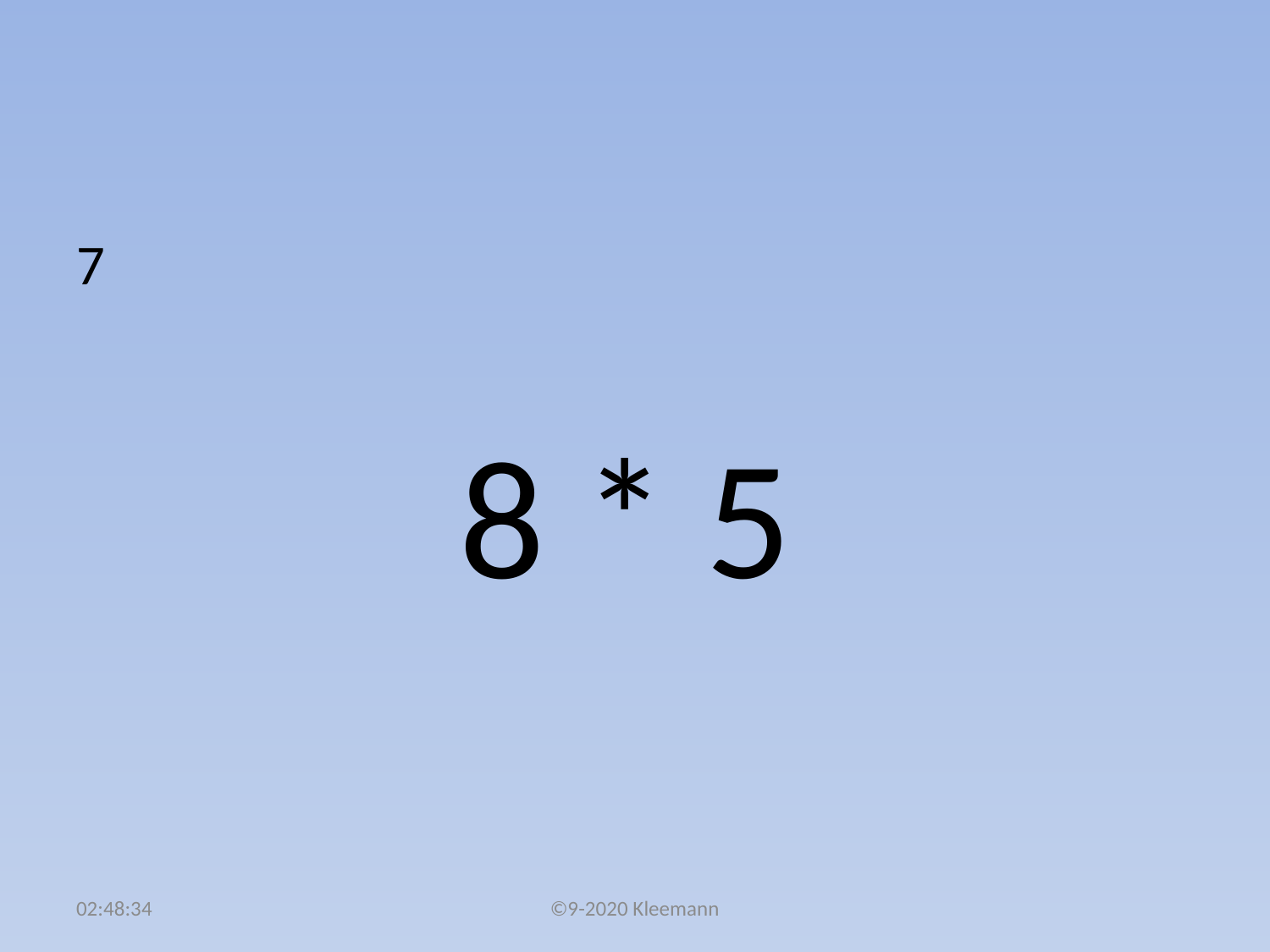

#
7

          8 * 5
02:48:34
©9-2020 Kleemann